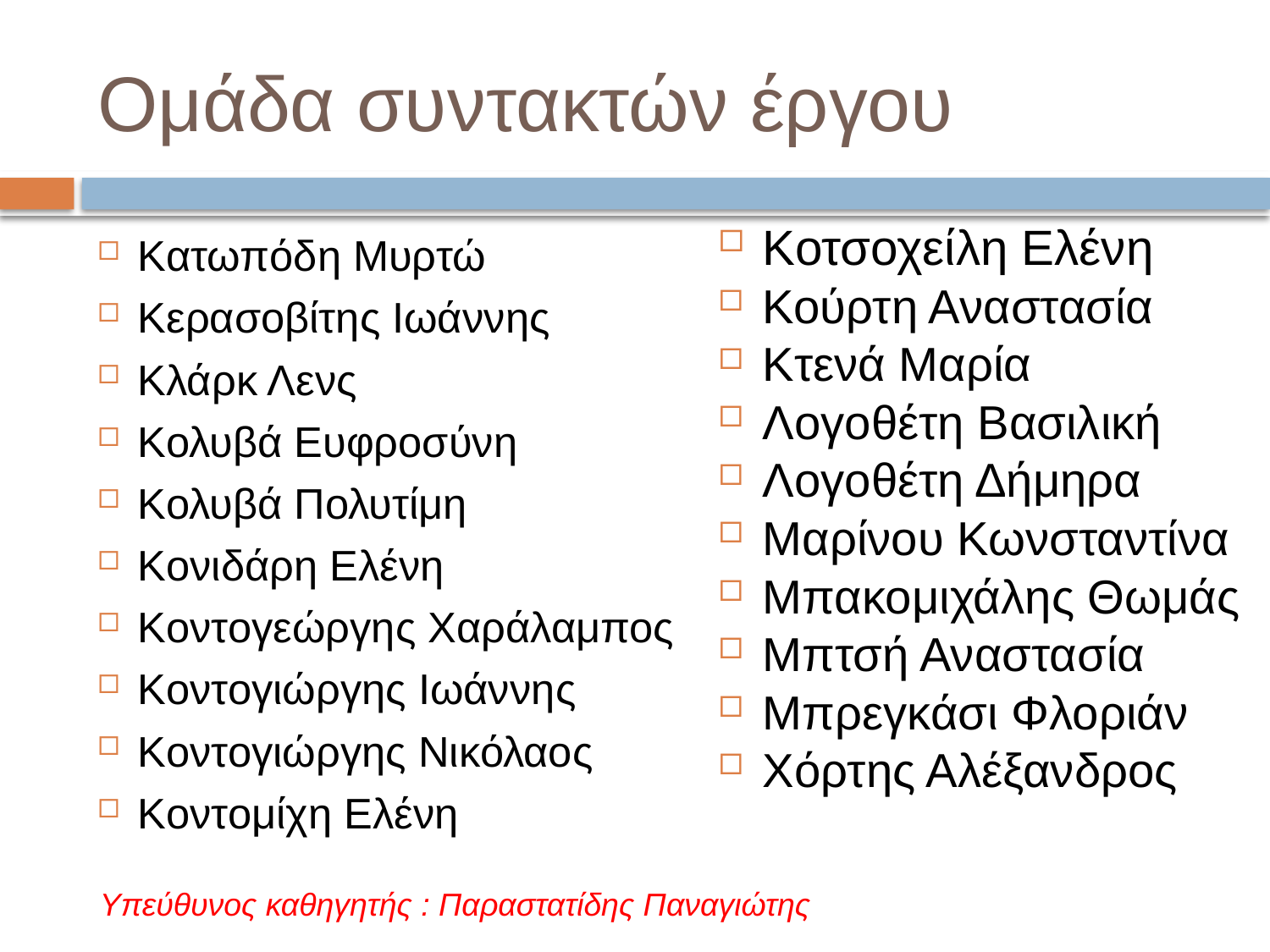

# Ομάδα συντακτών έργου
Κοτσοχείλη Ελένη
Κούρτη Αναστασία
Κτενά Μαρία
Λογοθέτη Βασιλική
Λογοθέτη Δήμηρα
Μαρίνου Κωνσταντίνα
Μπακομιχάλης Θωμάς
Μπτσή Αναστασία
Μπρεγκάσι Φλοριάν
Χόρτης Αλέξανδρος

Κατωπόδη Μυρτώ
Κερασοβίτης Ιωάννης
Κλάρκ Λενς
Κολυβά Ευφροσύνη
Κολυβά Πολυτίμη
Κονιδάρη Ελένη
Κοντογεώργης Χαράλαμπος
Κοντογιώργης Ιωάννης
Κοντογιώργης Νικόλαος
Κοντομίχη Ελένη

Υπεύθυνος καθηγητής : Παραστατίδης Παναγιώτης